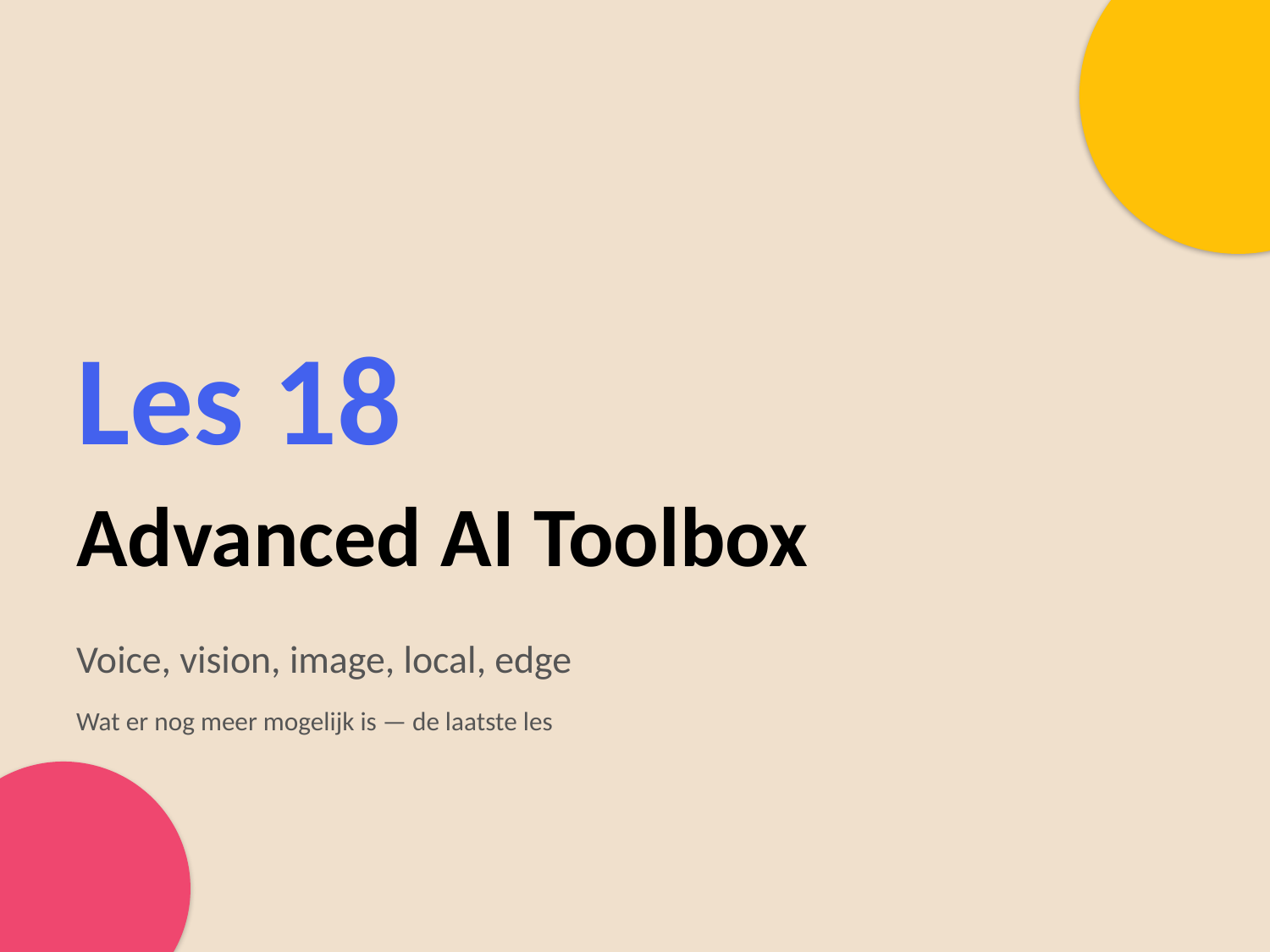

Les 18
Advanced AI Toolbox
Voice, vision, image, local, edge
Wat er nog meer mogelijk is — de laatste les